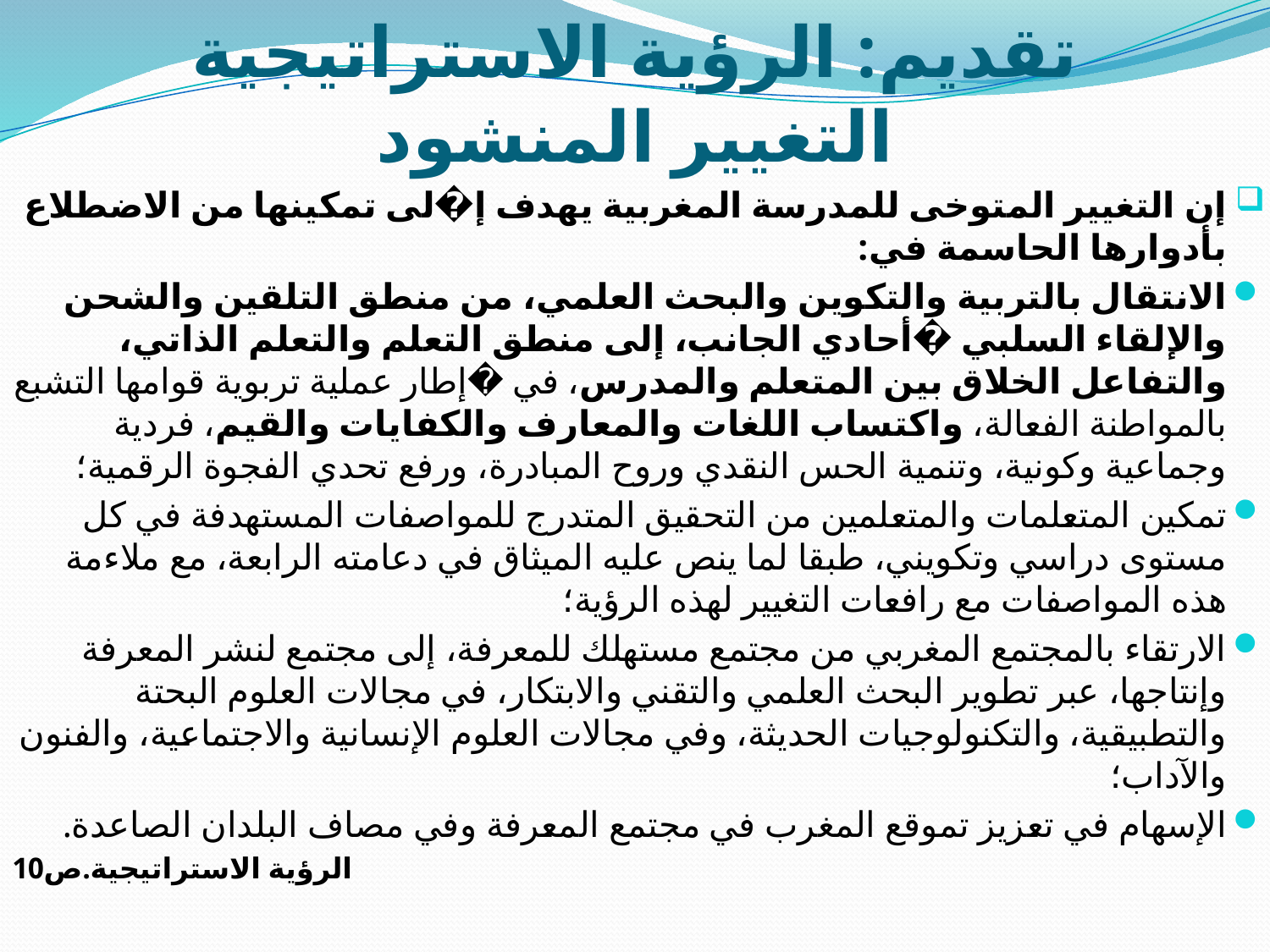

# تقديم: الرؤية الاستراتيجية التغيير المنشود
إن التغيير المتوخى للمدرسة المغربية يهدف إ�لى تمكينها من الاضطلاع بأدوارها الحاسمة في:
الانتقال بالتربية والتكوين والبحث العلمي، من منطق التلقين والشحن والإلقاء السلبي �أحادي الجانب، إلى منطق التعلم والتعلم الذاتي، والتفاعل الخلاق بين المتعلم والمدرس، في �إطار عملية تربوية قوامها التشبع بالمواطنة الفعالة، واكتساب اللغات والمعارف والكفايات والقيم، فردية وجماعية وكونية، وتنمية الحس النقدي وروح المبادرة، ورفع تحدي الفجوة الرقمية؛
تمكين المتعلمات والمتعلمين من التحقيق المتدرج للمواصفات المستهدفة في كل مستوى دراسي وتكويني، طبقا لما ينص عليه الميثاق في دعامته الرابعة، مع ملاءمة هذه المواصفات مع رافعات التغيير لهذه الرؤية؛
الارتقاء بالمجتمع المغربي من مجتمع مستهلك للمعرفة، إلى مجتمع لنشر المعرفة وإنتاجها، عبر تطوير البحث العلمي والتقني والابتكار، في مجالات العلوم البحتة والتطبيقية، والتكنولوجيات الحديثة، وفي مجالات العلوم الإنسانية والاجتماعية، والفنون والآداب؛
الإسهام في تعزيز تموقع المغرب في مجتمع المعرفة وفي مصاف البلدان الصاعدة.
الرؤية الاستراتيجية.ص10